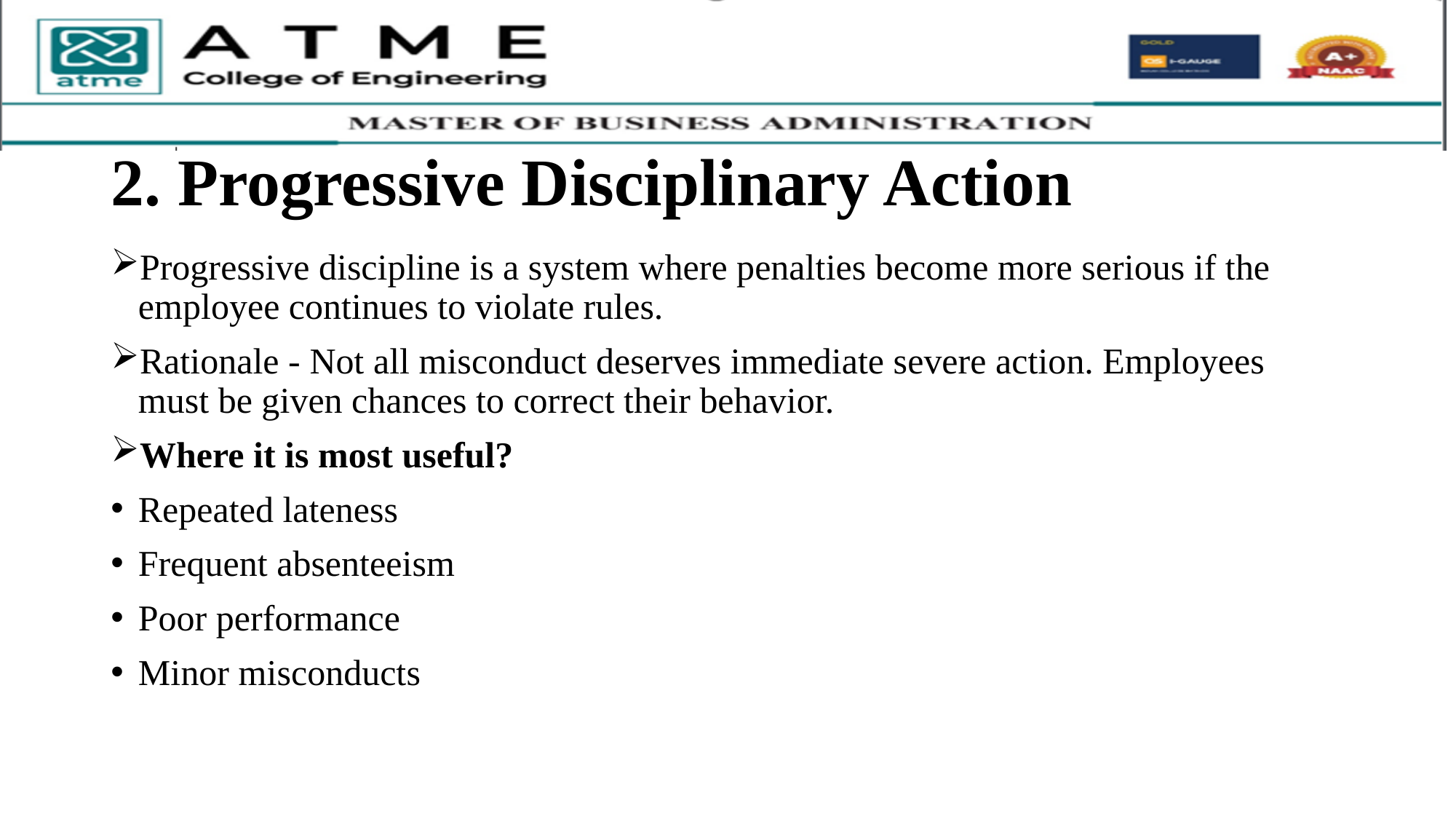

# 2. Progressive Disciplinary Action
Progressive discipline is a system where penalties become more serious if the employee continues to violate rules.
Rationale - Not all misconduct deserves immediate severe action. Employees must be given chances to correct their behavior.
Where it is most useful?
Repeated lateness
Frequent absenteeism
Poor performance
Minor misconducts